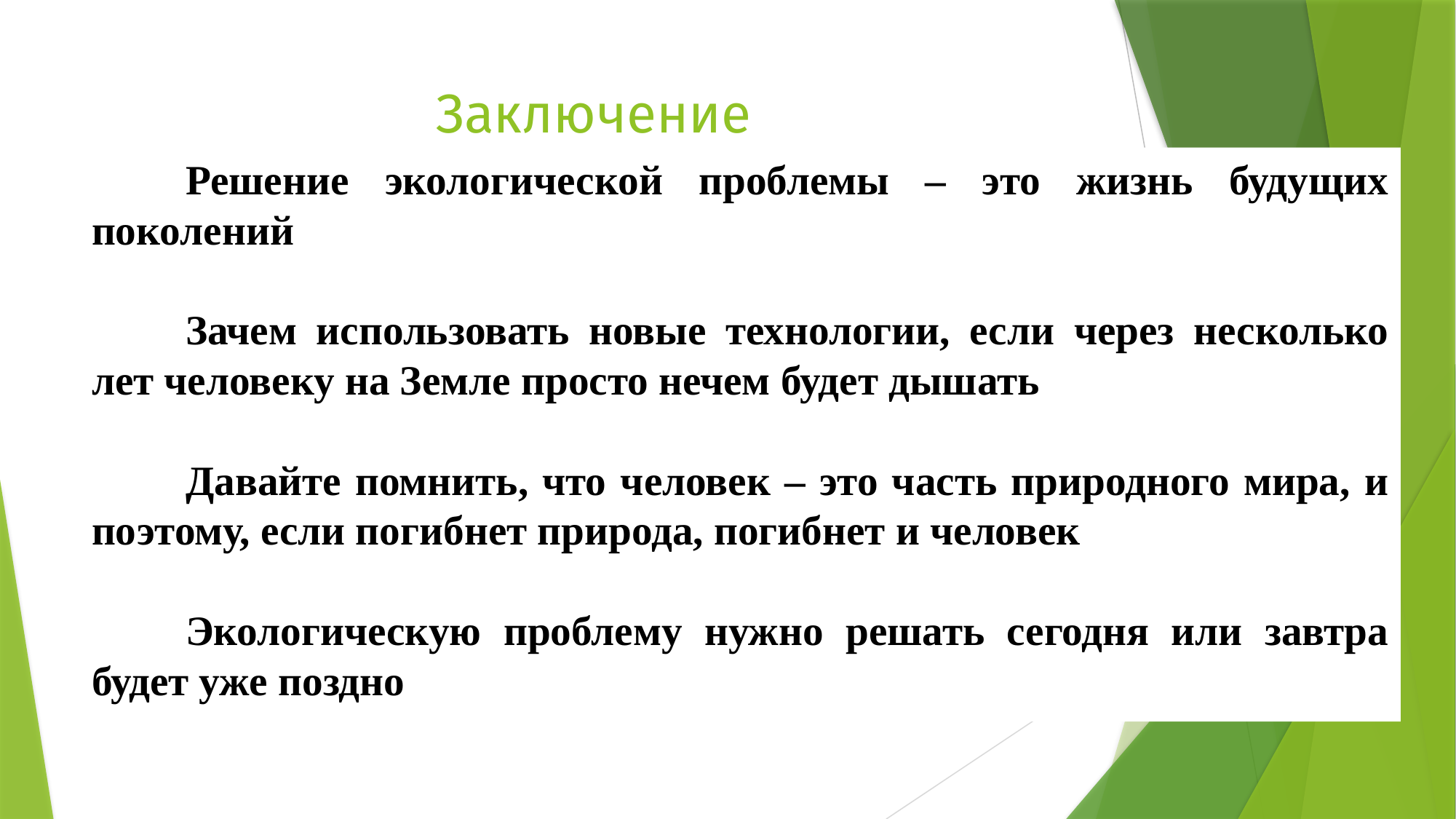

# Заключение
	Решение экологической проблемы – это жизнь будущих поколений

	Зачем использовать новые технологии, если через несколько лет человеку на Земле просто нечем будет дышать

	Давайте помнить, что человек – это часть природного мира, и поэтому, если погибнет природа, погибнет и человек

	Экологическую проблему нужно решать сегодня или завтра будет уже поздно